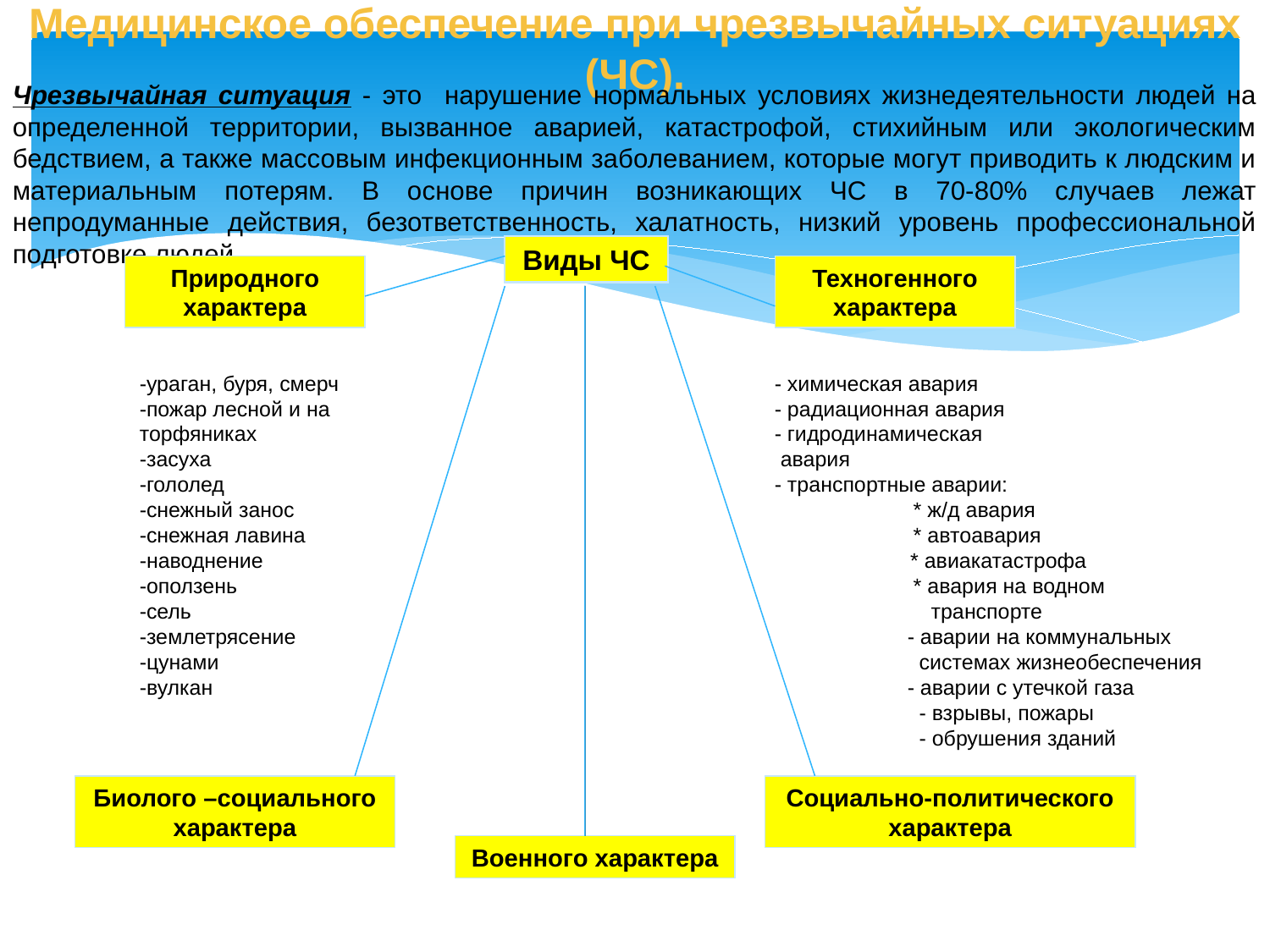

# Медицинское обеспечение при чрезвычайных ситуациях (ЧС).
Чрезвычайная ситуация - это  нарушение нормальных условиях жизнедеятельности людей на определенной территории, вызванное аварией, катастрофой, стихийным или экологическим бедствием, а также массовым инфекционным заболеванием, которые могут приводить к людским и материальным потерям. В основе причин возникающих ЧС в 70-80% случаев лежат непродуманные действия, безответственность, халатность, низкий уровень профессиональной подготовке людей.

	-ураган, буря, смерч				- химическая авария
	-пожар лесной и на				- радиационная авария
	торфяниках					- гидродинамическая
	-засуха					 авария
	-гололед					- транспортные аварии:
	-снежный занос				  	  * ж/д авария
	-снежная лавина				 	  * автоавария
	-наводнение					                       * авиакатастрофа
	-оползень						  * авария на водном
	-сель						     транспорте
	-землетрясение					 - аварии на коммунальных
	-цунами						   системах жизнеобеспечения	-вулкан						 - аварии с утечкой газа
							   - взрывы, пожары
							   - обрушения зданий

Виды ЧС
Природного характера

Техногенного характера

Биолого –социального характера
Социально-политического характера
Военного характера